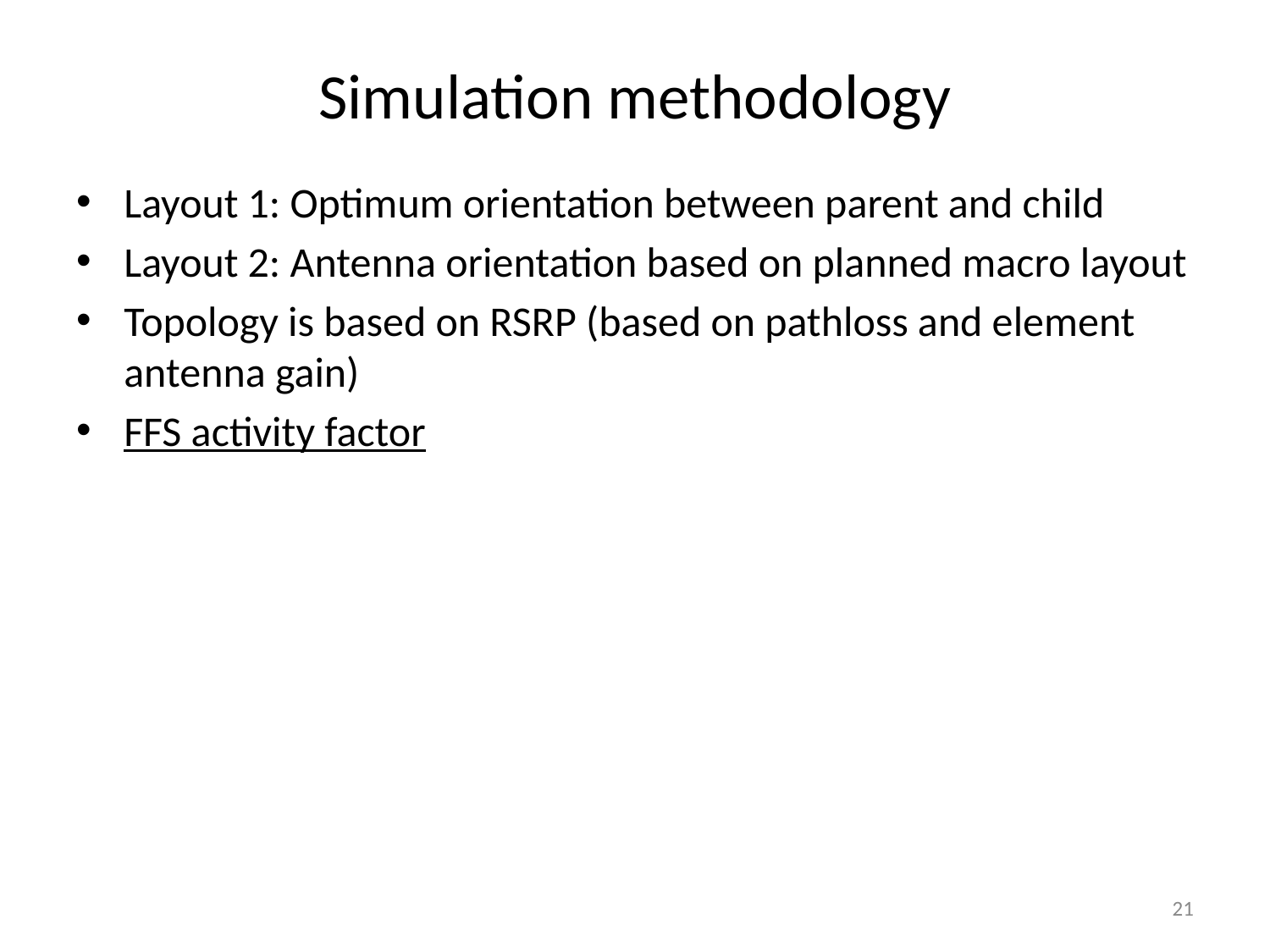

# Simulation methodology
Layout 1: Optimum orientation between parent and child
Layout 2: Antenna orientation based on planned macro layout
Topology is based on RSRP (based on pathloss and element antenna gain)
FFS activity factor

21